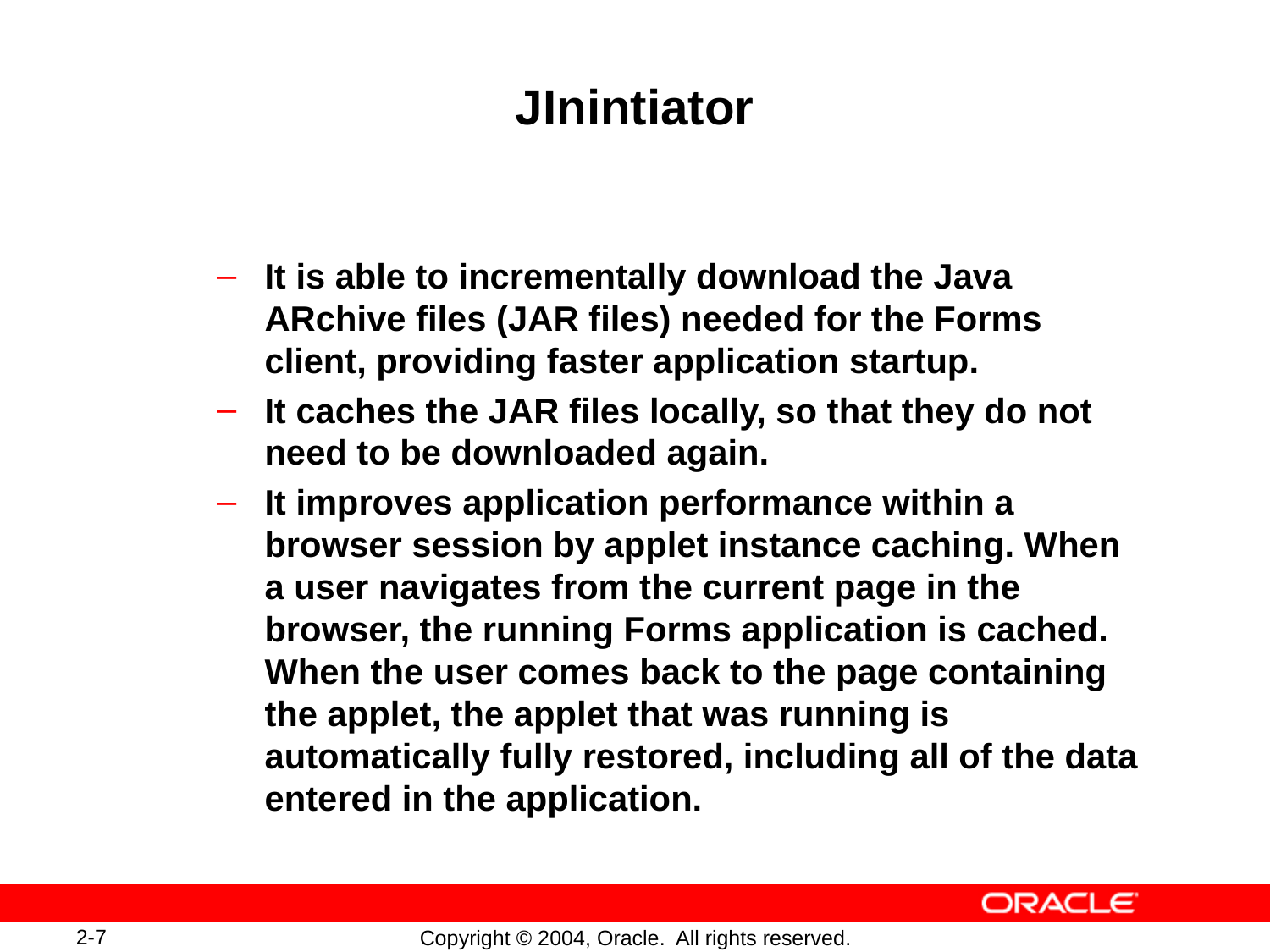

# JInintiator
It is able to incrementally download the Java ARchive files (JAR files) needed for the Forms client, providing faster application startup.
It caches the JAR files locally, so that they do not need to be downloaded again.
It improves application performance within a browser session by applet instance caching. When a user navigates from the current page in the browser, the running Forms application is cached. When the user comes back to the page containing the applet, the applet that was running is automatically fully restored, including all of the data entered in the application.